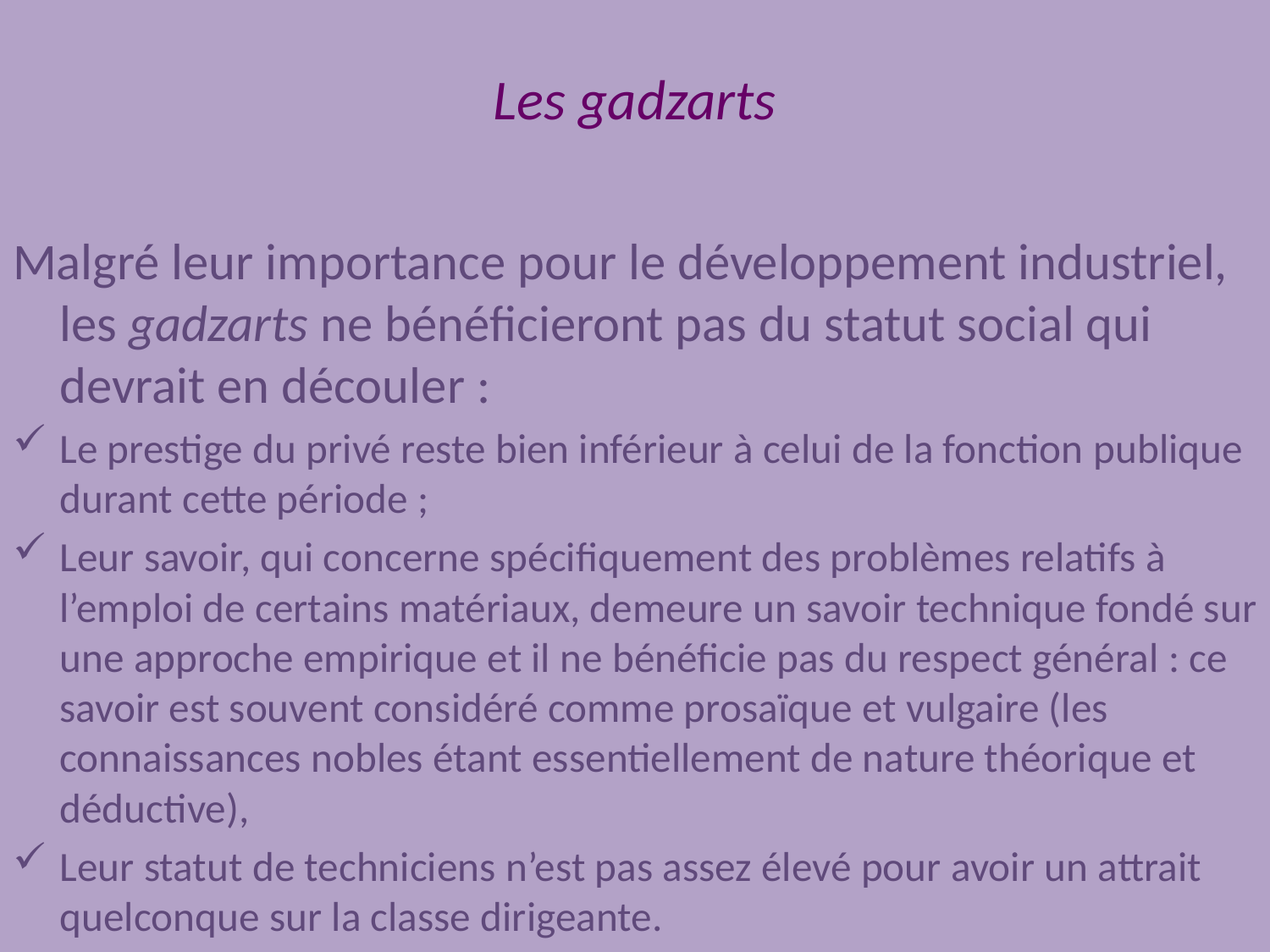

# Les gadzarts
Malgré leur importance pour le développement industriel, les gadzarts ne bénéficieront pas du statut social qui devrait en découler :
Le prestige du privé reste bien inférieur à celui de la fonction publique durant cette période ;
Leur savoir, qui concerne spécifiquement des problèmes relatifs à l’emploi de certains matériaux, demeure un savoir technique fondé sur une approche empirique et il ne bénéficie pas du respect général : ce savoir est souvent considéré comme prosaïque et vulgaire (les connaissances nobles étant essentiellement de nature théorique et déductive),
Leur statut de techniciens n’est pas assez élevé pour avoir un attrait quelconque sur la classe dirigeante.